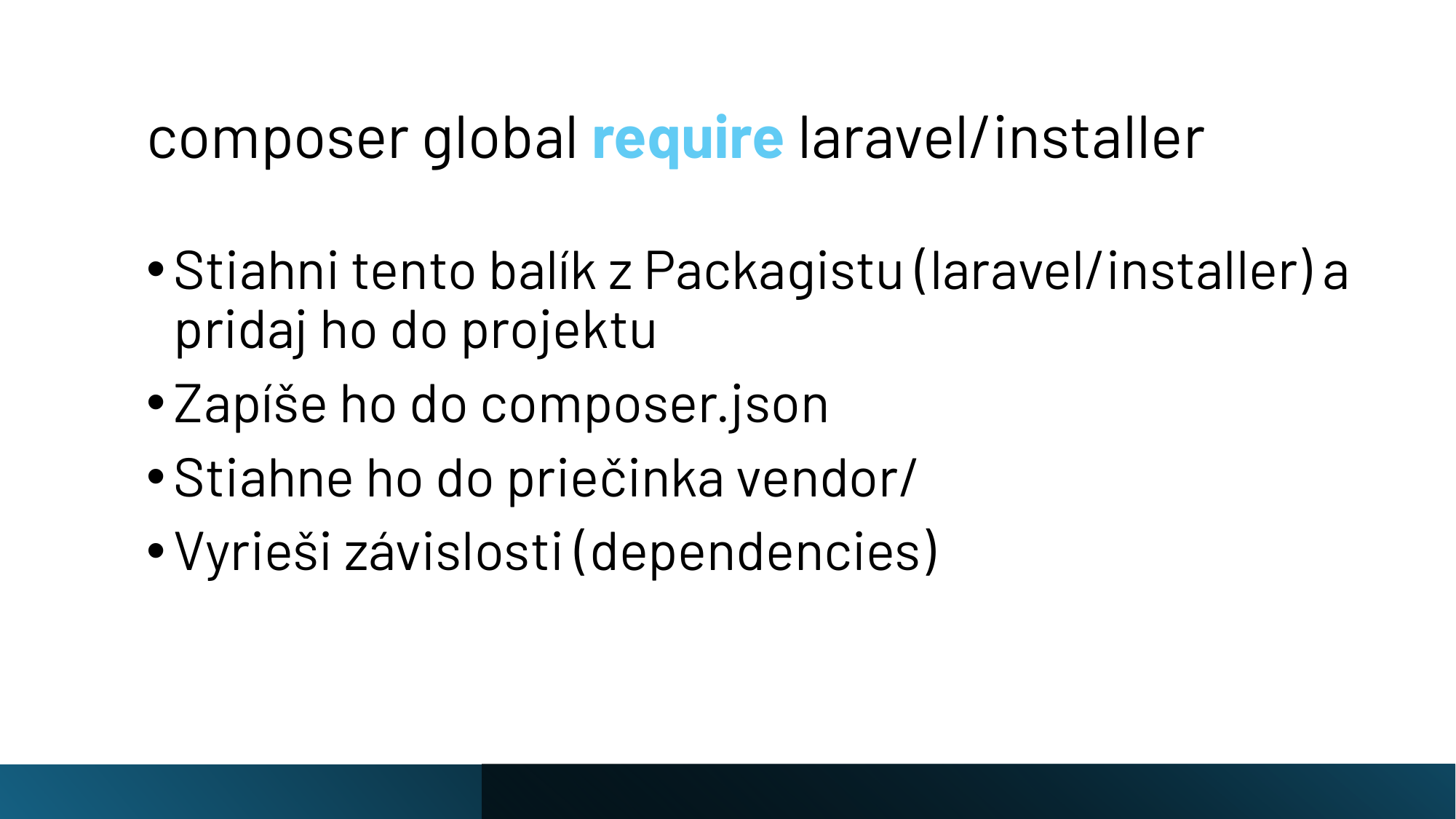

# composer global require laravel/installer
Stiahni tento balík z Packagistu (laravel/installer) a pridaj ho do projektu
Zapíše ho do composer.json
Stiahne ho do priečinka vendor/
Vyrieši závislosti (dependencies)